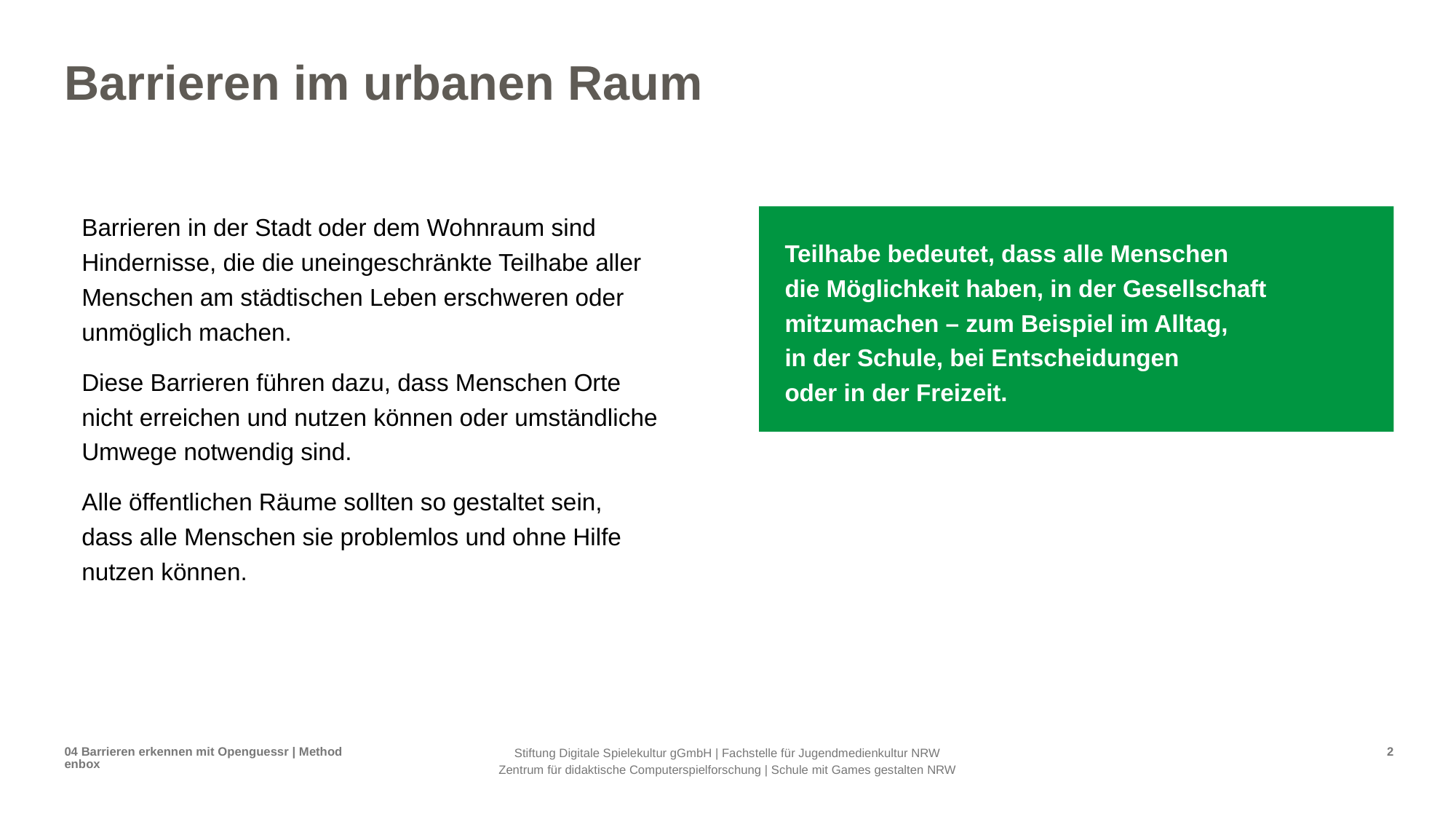

# Barrieren im urbanen Raum
Barrieren in der Stadt oder dem Wohnraum sind Hindernisse, die die uneingeschränkte Teilhabe aller Menschen am städtischen Leben erschweren oder unmöglich machen.
Diese Barrieren führen dazu, dass Menschen Orte
nicht erreichen und nutzen können oder umständliche Umwege notwendig sind.
Alle öffentlichen Räume sollten so gestaltet sein,
dass alle Menschen sie problemlos und ohne Hilfe nutzen können.

Teilhabe bedeutet, dass alle Menschen
die Möglichkeit haben, in der Gesellschaft
mitzumachen – zum Beispiel im Alltag,
in der Schule, bei Entscheidungen
oder in der Freizeit.
04 Barrieren erkennen mit Openguessr | Methodenbox
2